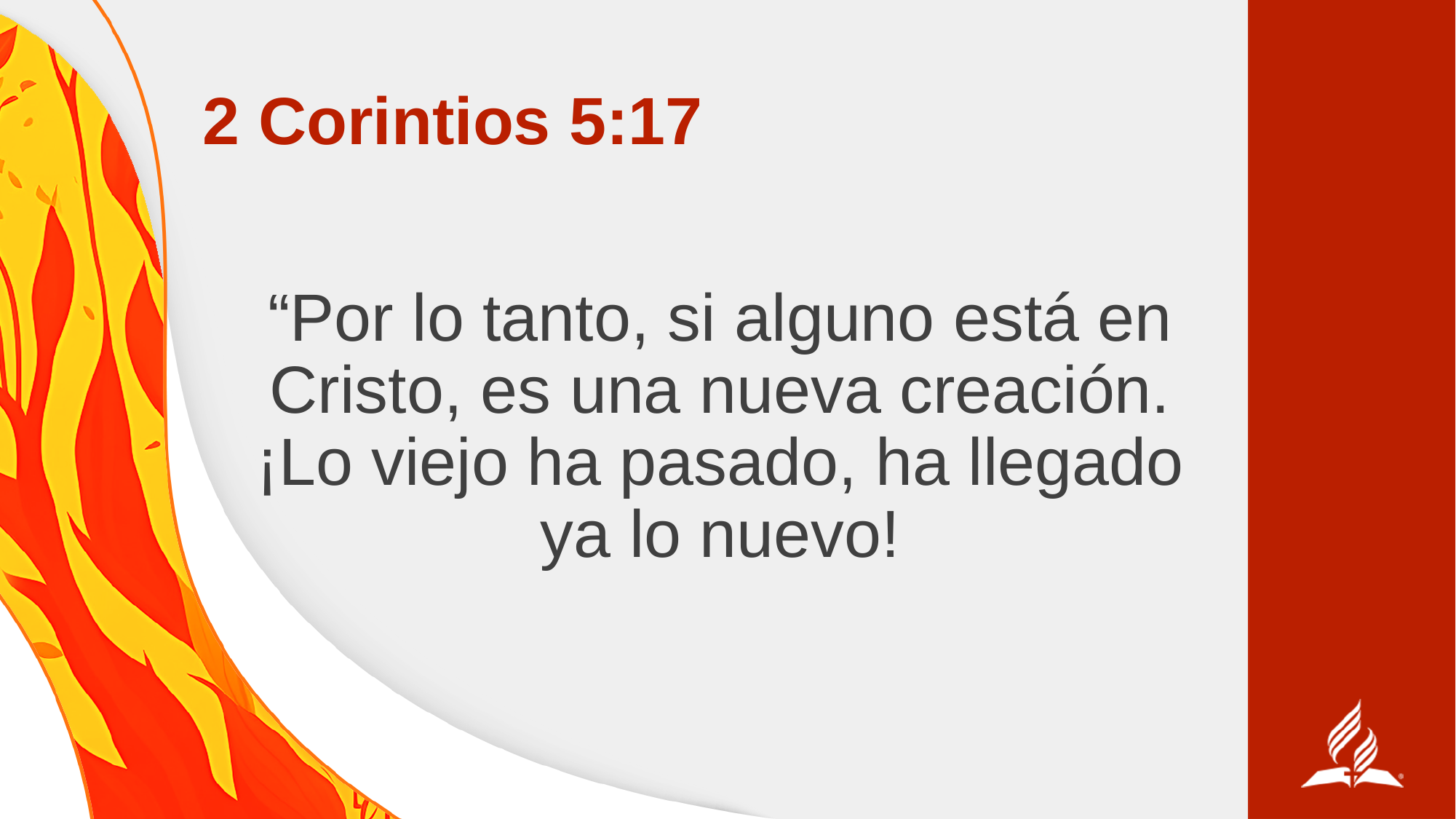

# 2 Corintios 5:17
“Por lo tanto, si alguno está en Cristo, es una nueva creación. ¡Lo viejo ha pasado, ha llegado ya lo nuevo!